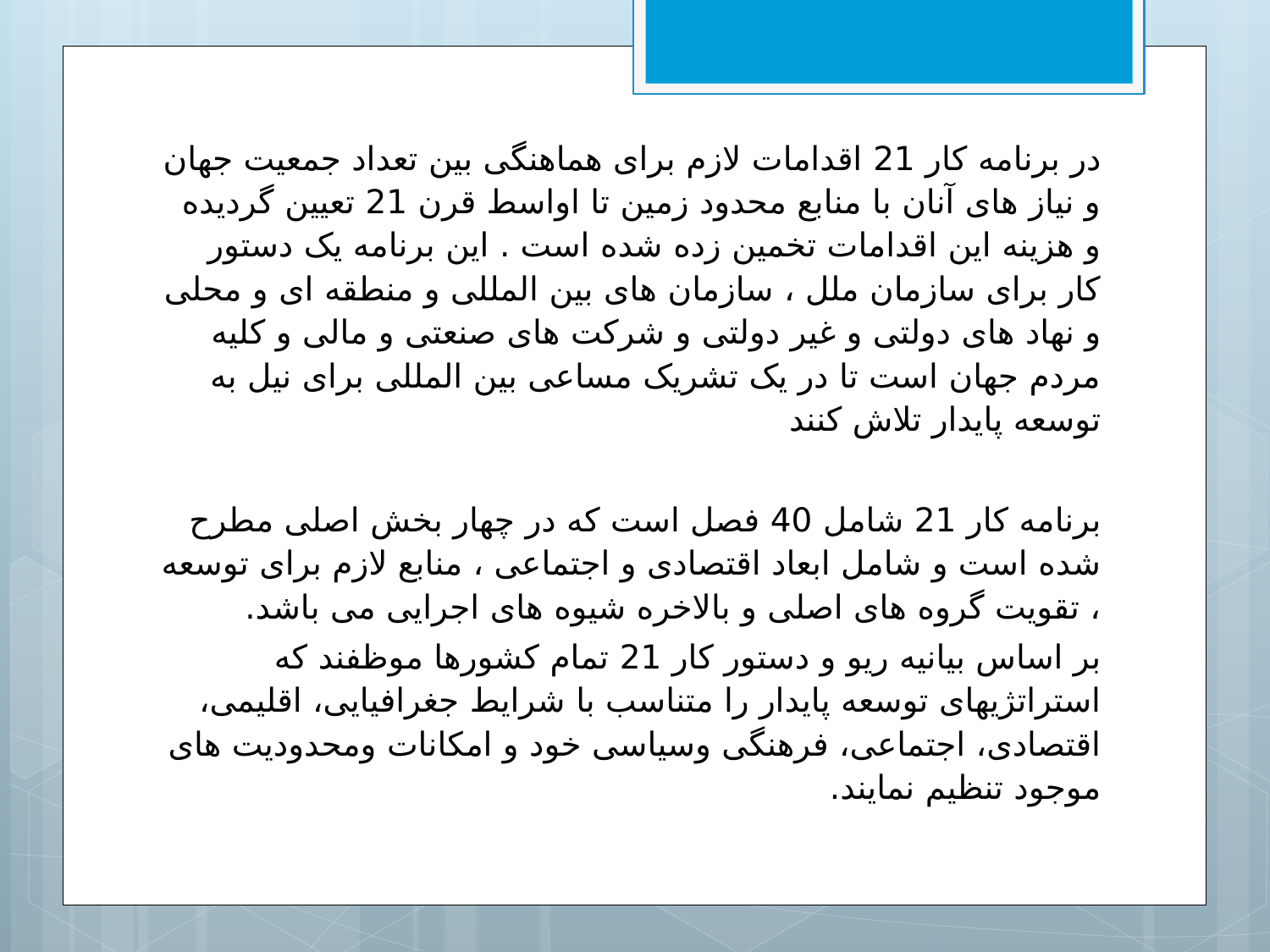

در برنامه کار 21 اقدامات لازم برای هماهنگی بین تعداد جمعیت جهان و نیاز های آنان با منابع محدود زمین تا اواسط قرن 21 تعیین گردیده و هزینه این اقدامات تخمین زده شده است . این برنامه یک دستور کار برای سازمان ملل ، سازمان های بین المللی و منطقه ای و محلی و نهاد های دولتی و غیر دولتی و شرکت های صنعتی و مالی و کلیه مردم جهان است تا در یک تشریک مساعی بین المللی برای نیل به توسعه پایدار تلاش کنند

برنامه کار 21 شامل 40 فصل است که در چهار بخش اصلی مطرح شده است و شامل ابعاد اقتصادی و اجتماعی ، منابع لازم برای توسعه ، تقویت گروه های اصلی و بالاخره شیوه های اجرایی می باشد.
بر اساس بیانیه ریو و دستور کار 21 تمام کشورها موظفند که استراتژیهای توسعه پایدار را متناسب با شرایط جغرافیایی، اقلیمی، اقتصادی، اجتماعی، فرهنگی وسیاسی خود و امکانات ومحدودیت های موجود تنظیم نمایند.